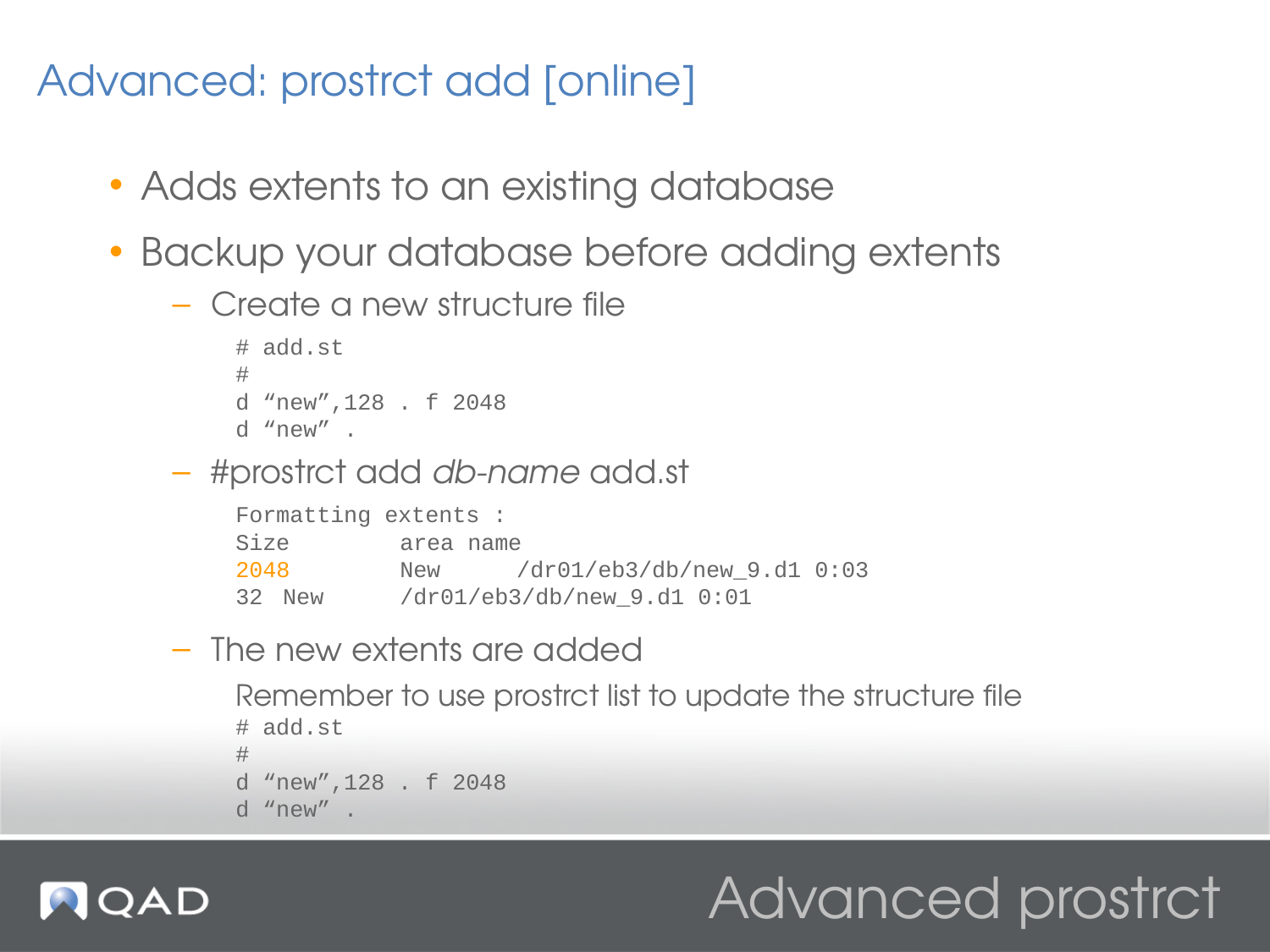

Advanced: prostrct add [online]
Adds extents to an existing database
Backup your database before adding extents
Create a new structure file
# add.st
#
d “new”,128 . f 2048
d “new” .
#prostrct add db-name add.st
Formatting extents :
Size	area name
 	New	/dr01/eb3/db/new_9.d1 0:03
32		New	/dr01/eb3/db/new_9.d1 0:01
The new extents are added
Remember to use prostrct list to update the structure file
# add.st
#
d “new”,128 . f 2048
d “new” .

# Advanced prostrct